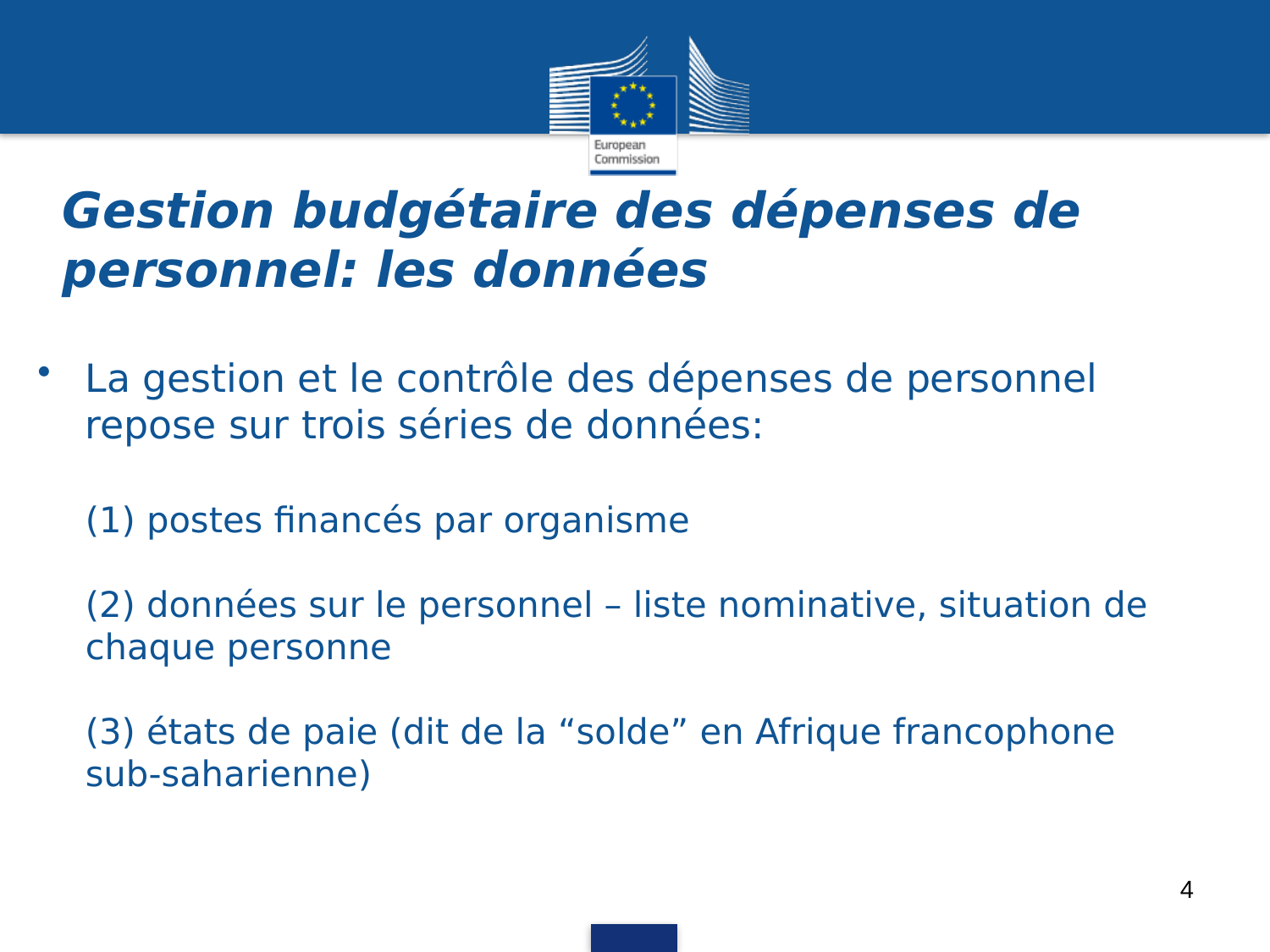

# Gestion budgétaire des dépenses de personnel: les données
La gestion et le contrôle des dépenses de personnel repose sur trois séries de données:
(1) postes financés par organisme
(2) données sur le personnel – liste nominative, situation de chaque personne
(3) états de paie (dit de la “solde” en Afrique francophone sub-saharienne)

4